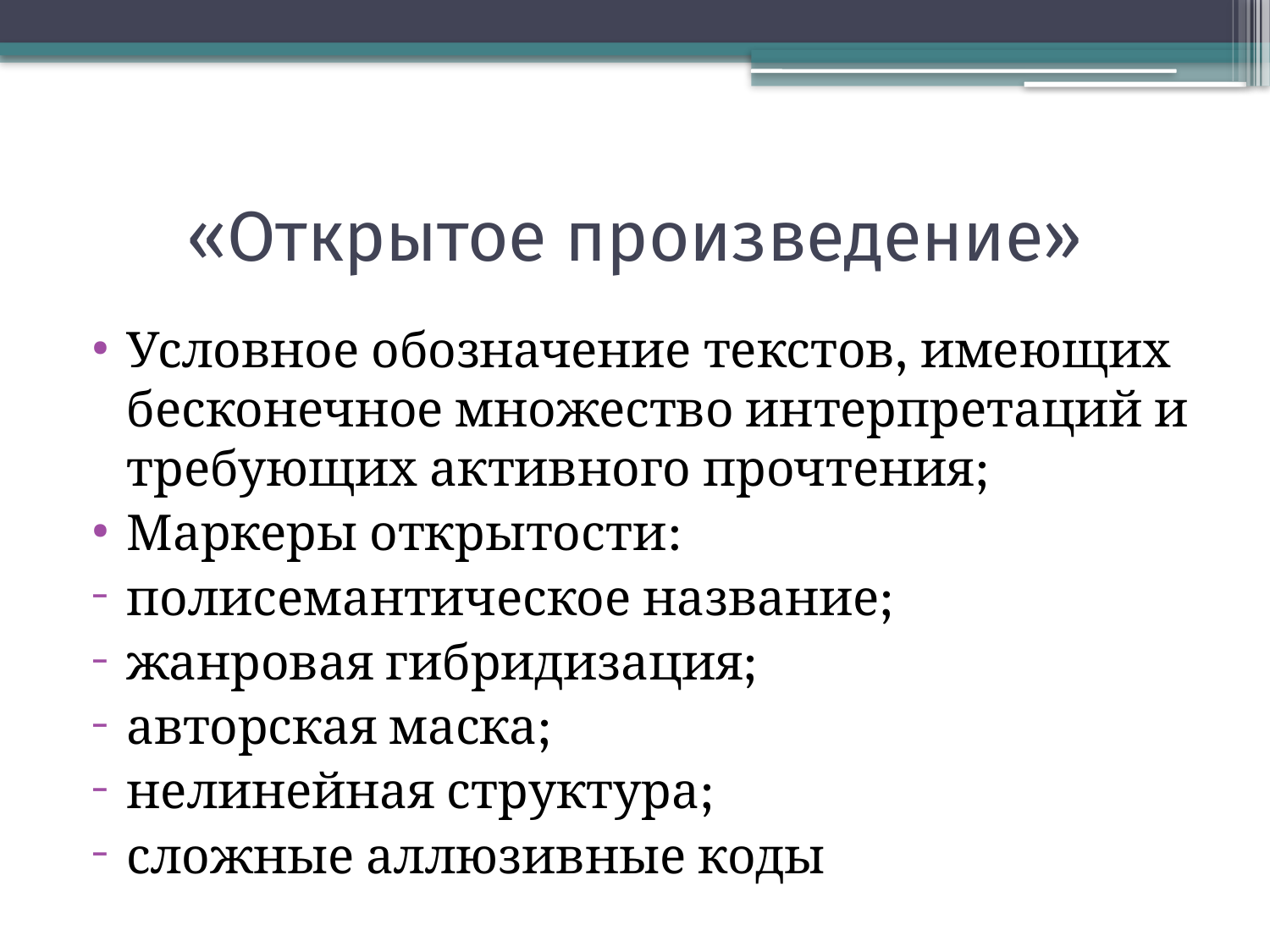

# «Открытое произведение»
Условное обозначение текстов, имеющих бесконечное множество интерпретаций и требующих активного прочтения;
Маркеры открытости:
полисемантическое название;
жанровая гибридизация;
авторская маска;
нелинейная структура;
сложные аллюзивные коды